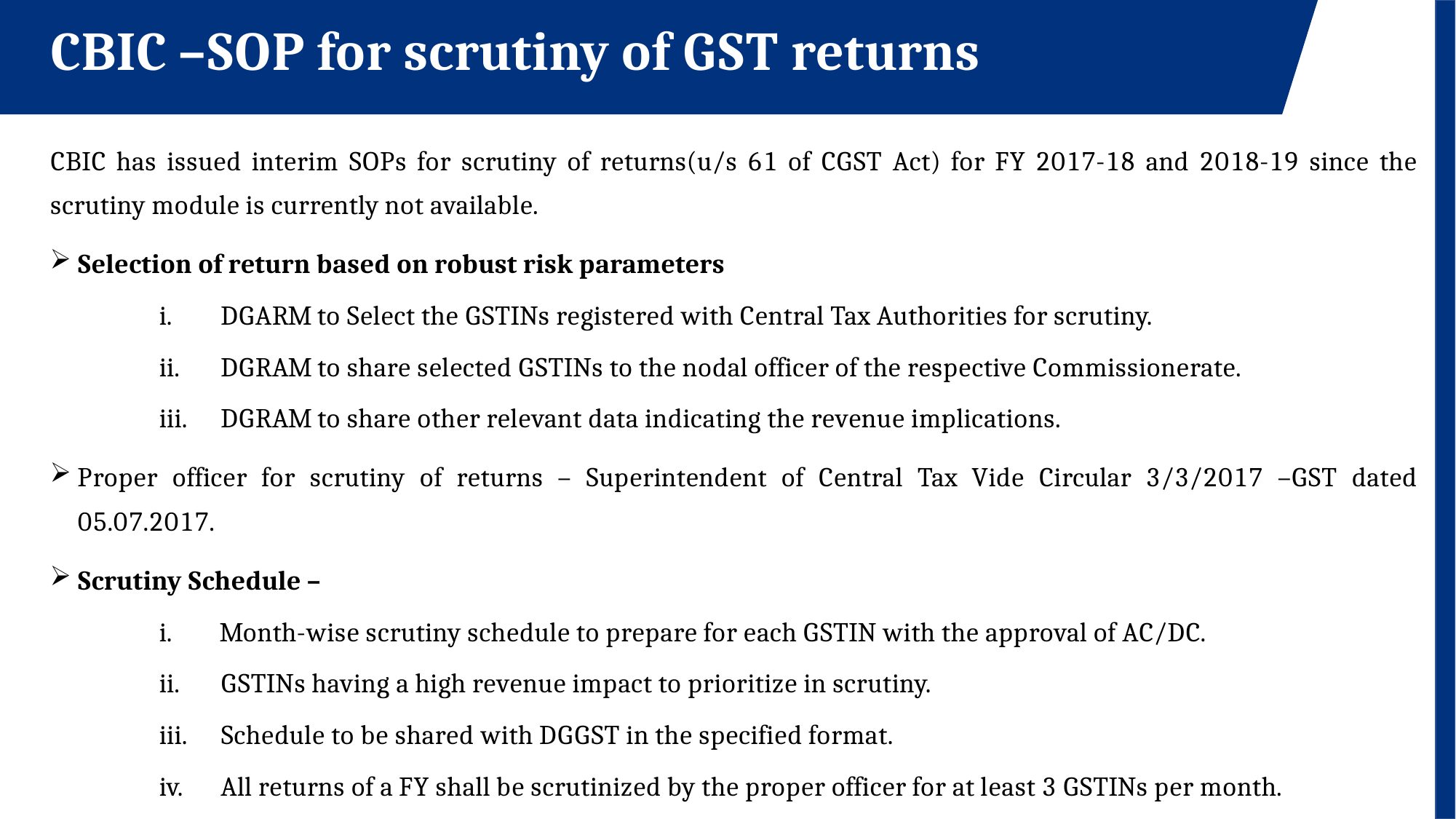

CBIC –SOP for scrutiny of GST returns
CBIC has issued interim SOPs for scrutiny of returns(u/s 61 of CGST Act) for FY 2017-18 and 2018-19 since the scrutiny module is currently not available.
Selection of return based on robust risk parameters
DGARM to Select the GSTINs registered with Central Tax Authorities for scrutiny.
DGRAM to share selected GSTINs to the nodal officer of the respective Commissionerate.
DGRAM to share other relevant data indicating the revenue implications.
Proper officer for scrutiny of returns – Superintendent of Central Tax Vide Circular 3/3/2017 –GST dated 05.07.2017.
Scrutiny Schedule –
Month-wise scrutiny schedule to prepare for each GSTIN with the approval of AC/DC.
GSTINs having a high revenue impact to prioritize in scrutiny.
Schedule to be shared with DGGST in the specified format.
All returns of a FY shall be scrutinized by the proper officer for at least 3 GSTINs per month.